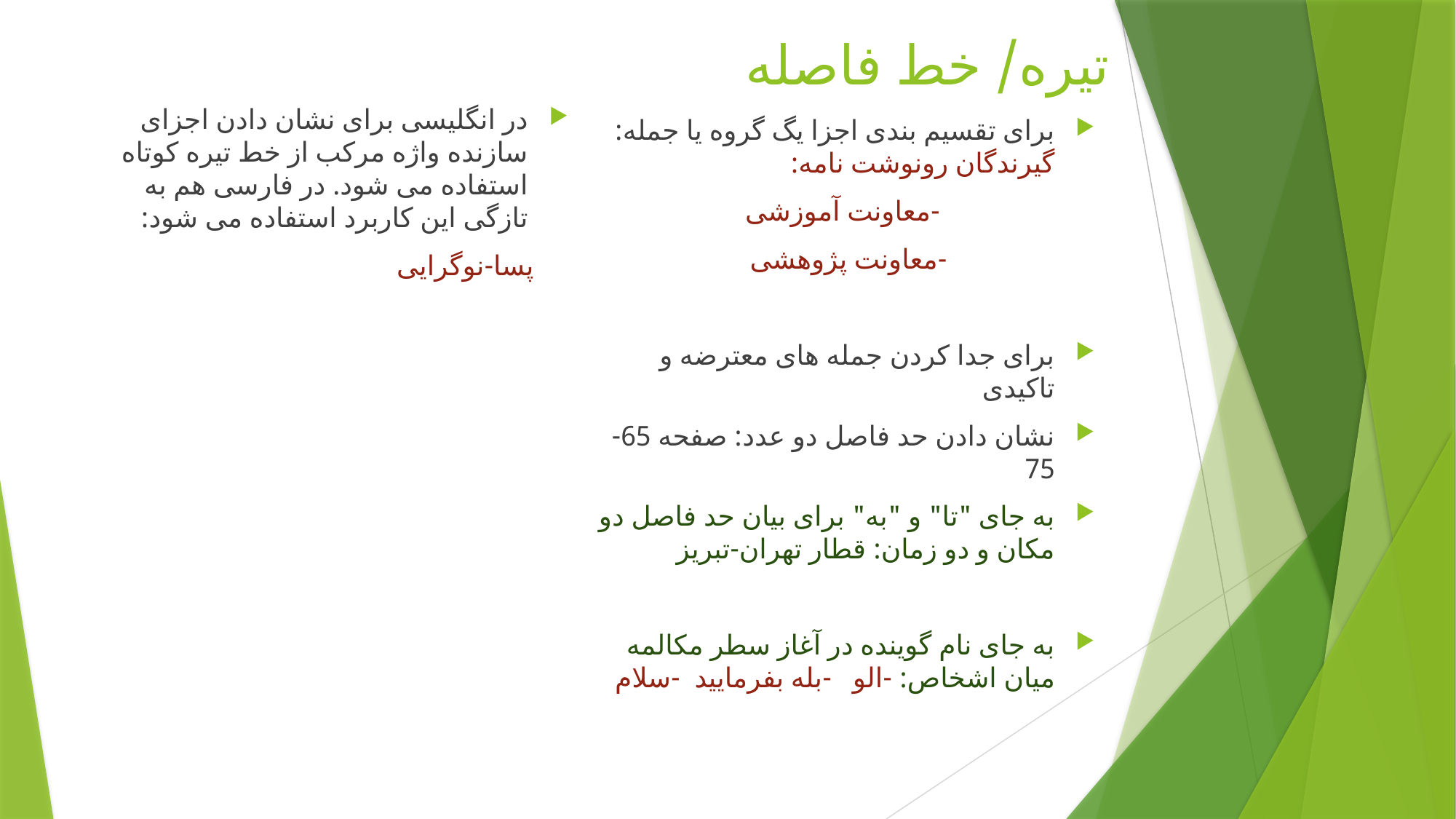

# تیره/ خط فاصله
در انگلیسی برای نشان دادن اجزای سازنده واژه مرکب از خط تیره کوتاه استفاده می شود. در فارسی هم به تازگی این کاربرد استفاده می شود:
     پسا-نوگرایی
برای تقسیم بندی اجزا یگ گروه یا جمله: گیرندگان رونوشت نامه:
                      -معاونت آموزشی
                     -معاونت پژوهشی

برای جدا کردن جمله های معترضه و تاکیدی
نشان دادن حد فاصل دو عدد: صفحه 65-75
به جای "تا" و "به" برای بیان حد فاصل دو مکان و دو زمان: قطار تهران-تبریز

به جای نام گوینده در آغاز سطر مکالمه میان اشخاص: -الو   -بله بفرمایید  -سلام